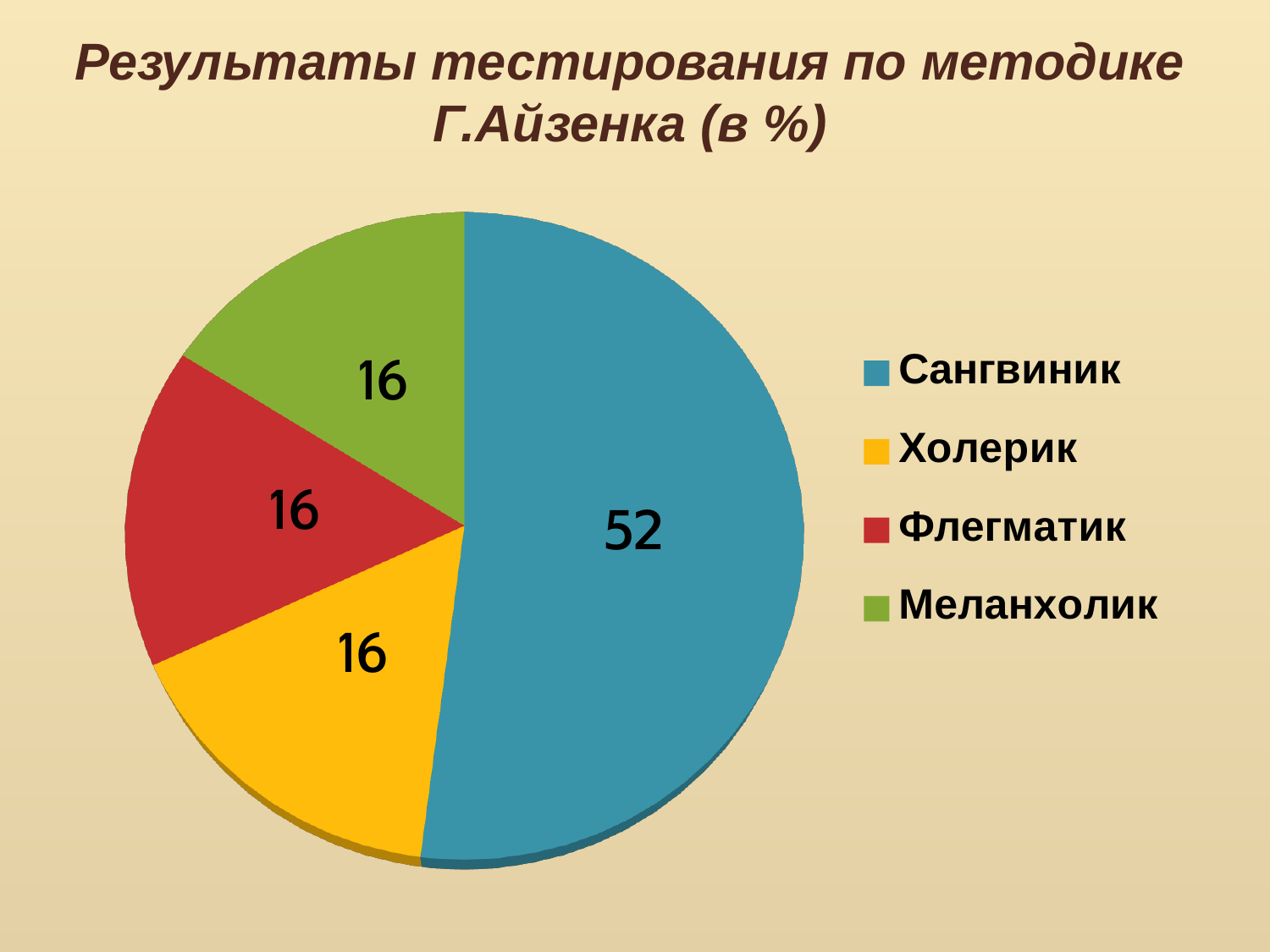

# Результаты тестирования по методике Г.Айзенка (в %)

[unsupported chart]